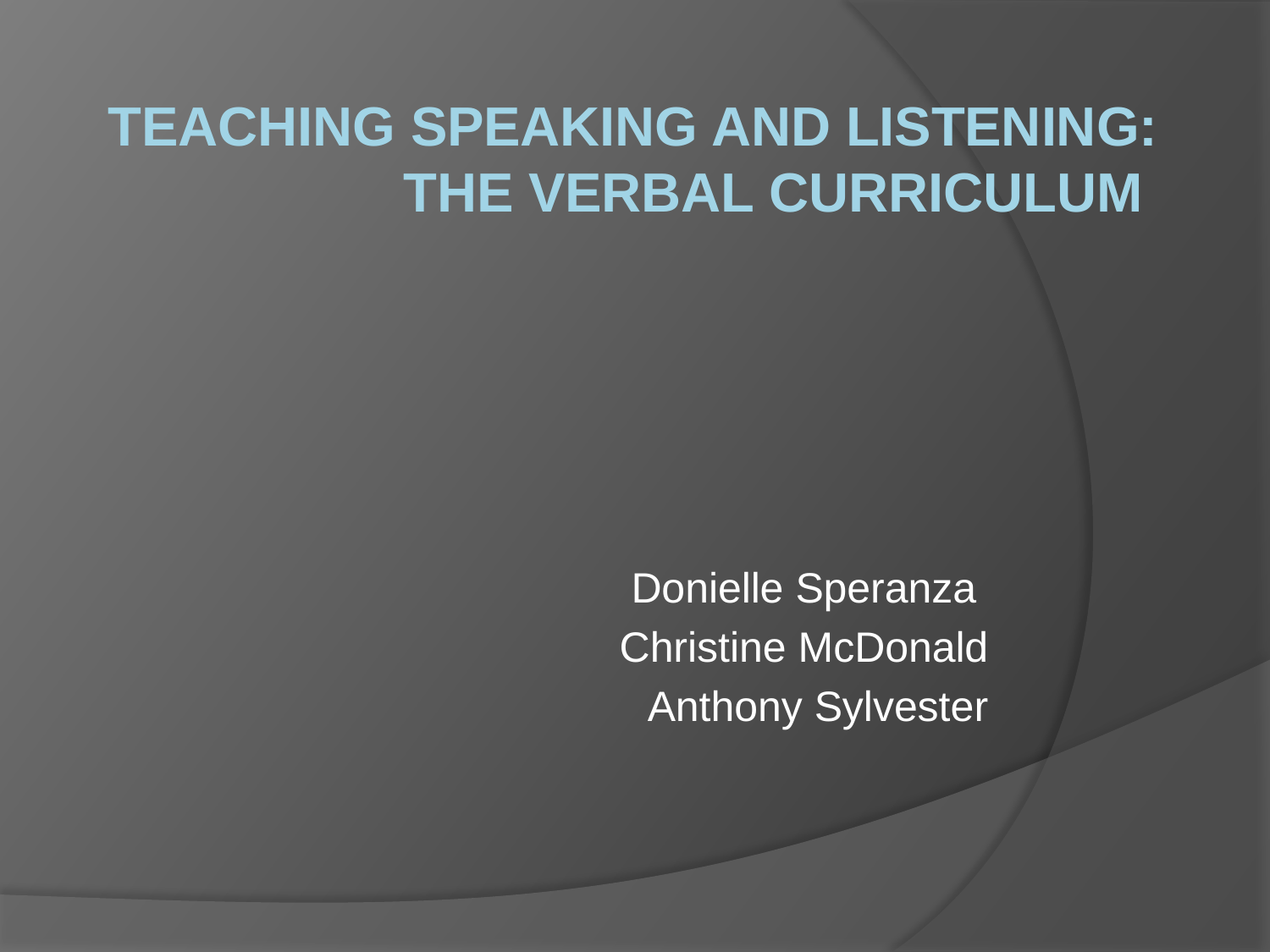

# Teaching Speaking and Listening: The Verbal Curriculum
Donielle Speranza
Christine McDonald
Anthony Sylvester